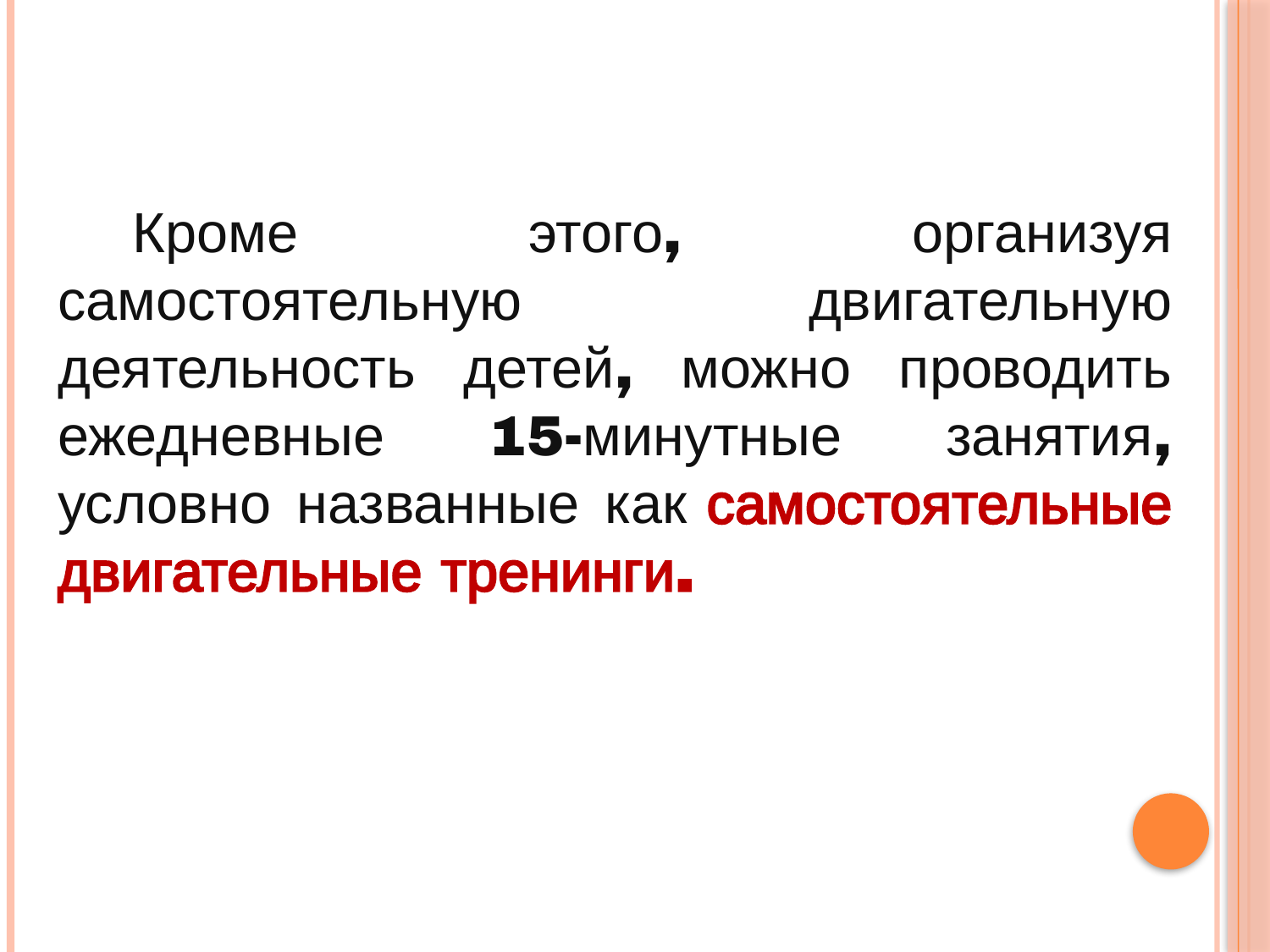

Кроме этого, организуя самостоятельную двигательную деятельность детей, можно проводить ежедневные 15-минутные занятия, условно названные как самостоятельные двигательные тренинги.